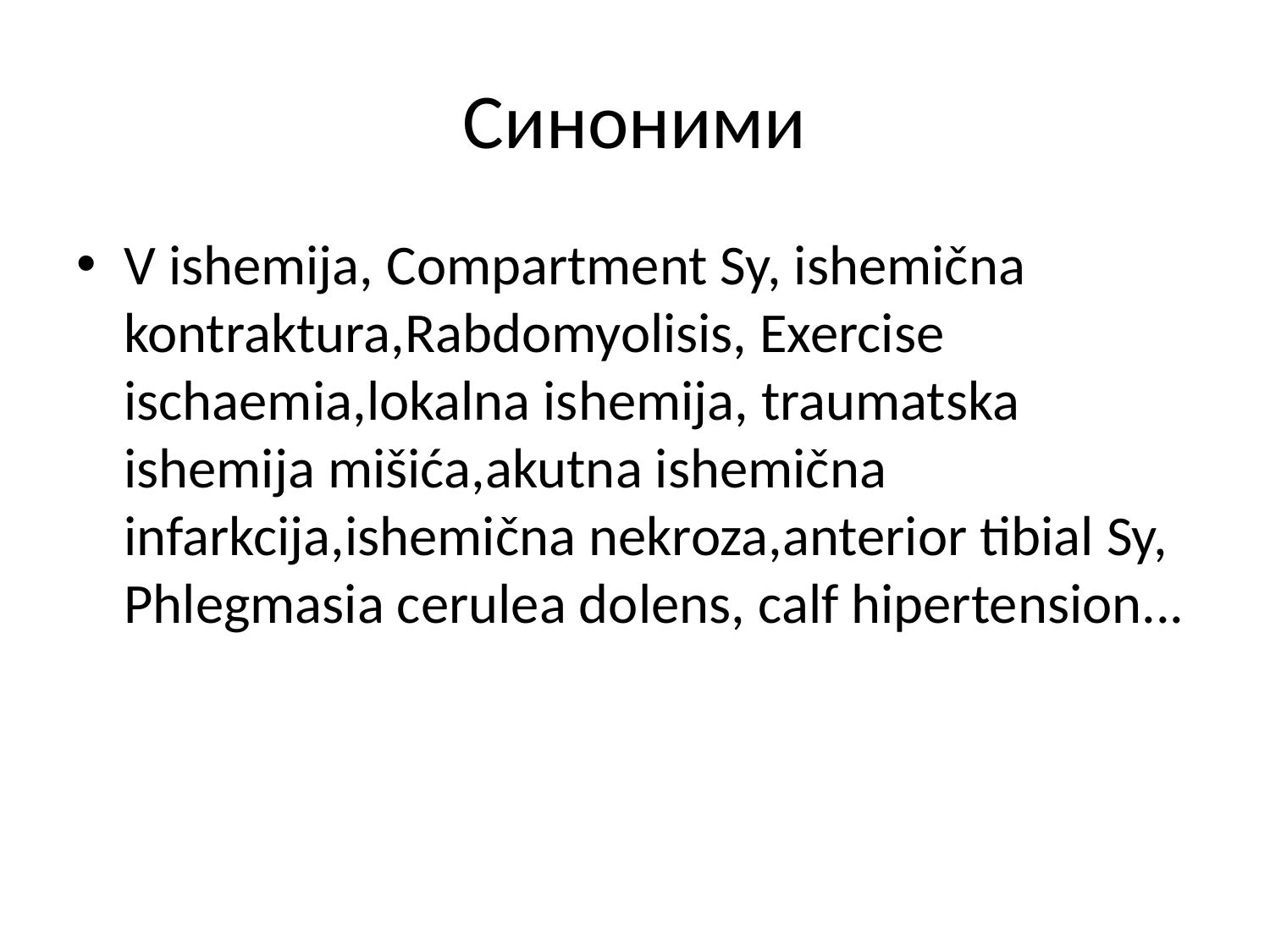

# Синоними
V ishemija, Compartment Sy, ishemična kontraktura,Rabdomyolisis, Exercise ischaemia,lokalna ishemija, traumatska ishemija mišića,akutna ishemična infarkcija,ishemična nekroza,anterior tibial Sy, Phlegmasia cerulea dolens, calf hipertension...